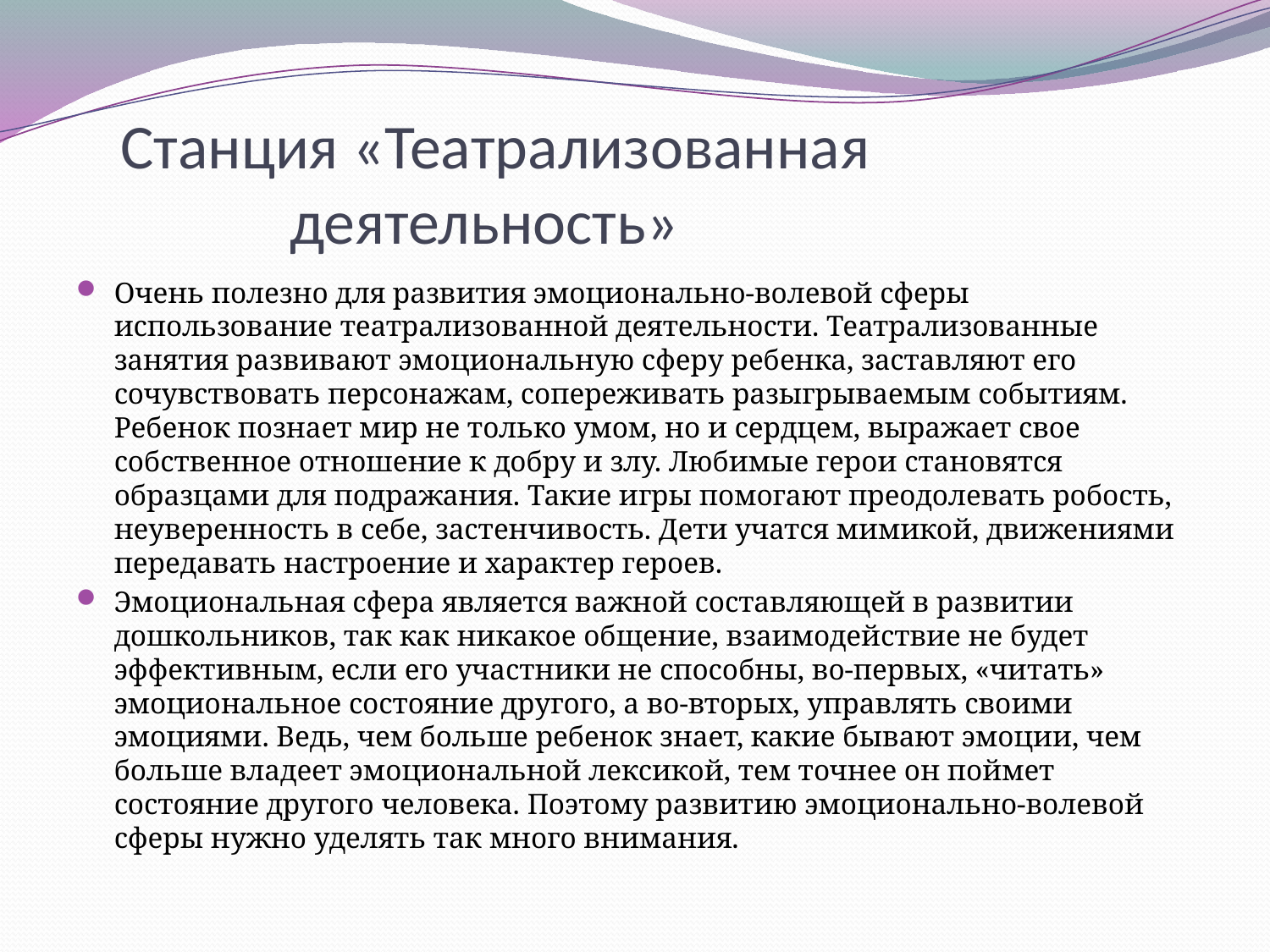

# Станция «Театрализованная деятельность»
Очень полезно для развития эмоционально-волевой сферы использование театрализованной деятельности. Театрализованные занятия развивают эмоциональную сферу ребенка, заставляют его сочувствовать персонажам, сопереживать разыгрываемым событиям. Ребенок познает мир не только умом, но и сердцем, выражает свое собственное отношение к добру и злу. Любимые герои становятся образцами для подражания. Такие игры помогают преодолевать робость, неуверенность в себе, застенчивость. Дети учатся мимикой, движениями передавать настроение и характер героев.
Эмоциональная сфера является важной составляющей в развитии дошкольников, так как никакое общение, взаимодействие не будет эффективным, если его участники не способны, во-первых, «читать» эмоциональное состояние другого, а во-вторых, управлять своими эмоциями. Ведь, чем больше ребенок знает, какие бывают эмоции, чем больше владеет эмоциональной лексикой, тем точнее он поймет состояние другого человека. Поэтому развитию эмоционально-волевой сферы нужно уделять так много внимания.